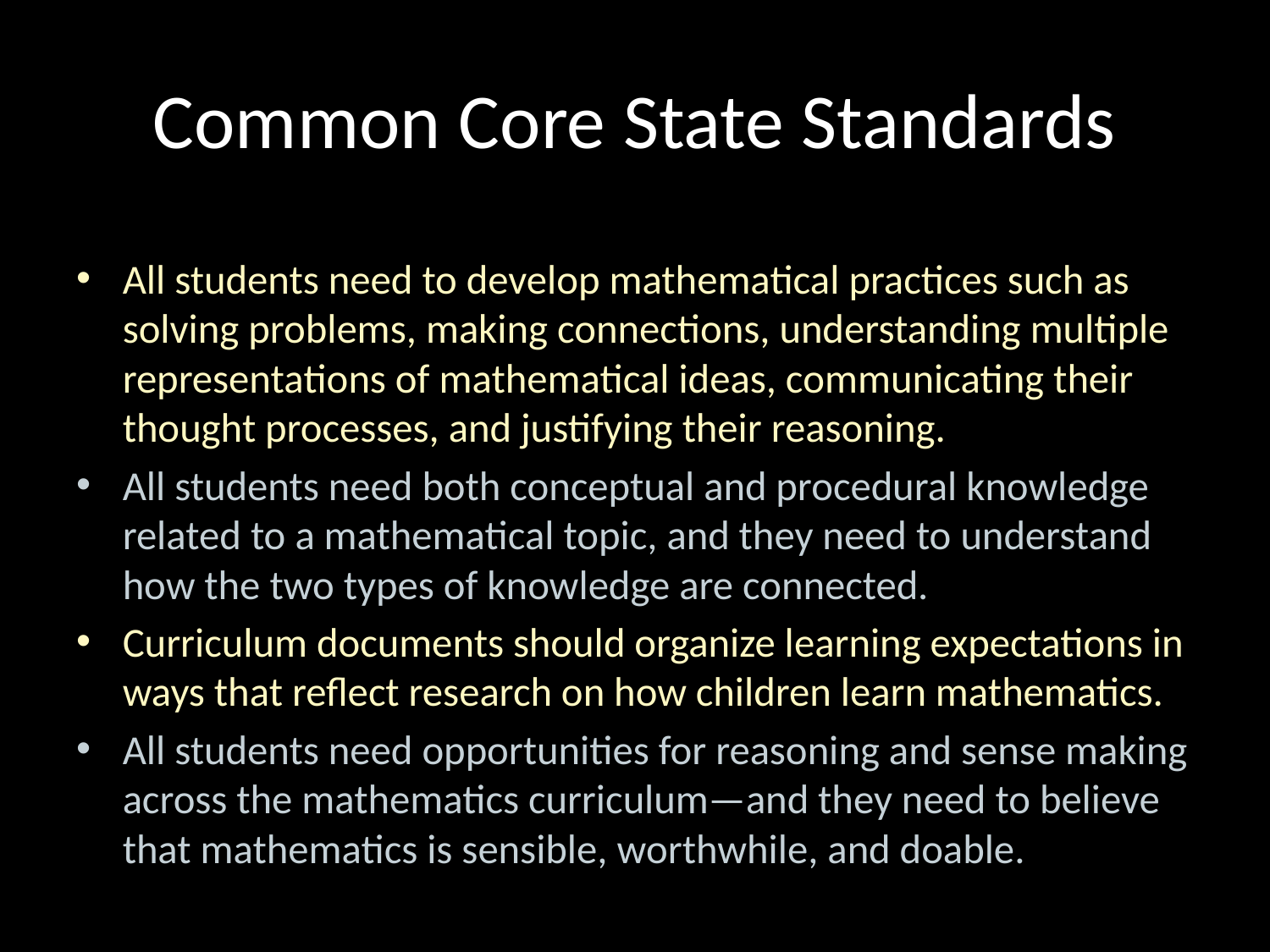

# Common Core State Standards

All students need to develop mathematical practices such as solving problems, making connections, understanding multiple representations of mathematical ideas, communicating their thought processes, and justifying their reasoning.
All students need both conceptual and procedural knowledge related to a mathematical topic, and they need to understand how the two types of knowledge are connected.
Curriculum documents should organize learning expectations in ways that reflect research on how children learn mathematics.
All students need opportunities for reasoning and sense making across the mathematics curriculum—and they need to believe that mathematics is sensible, worthwhile, and doable.